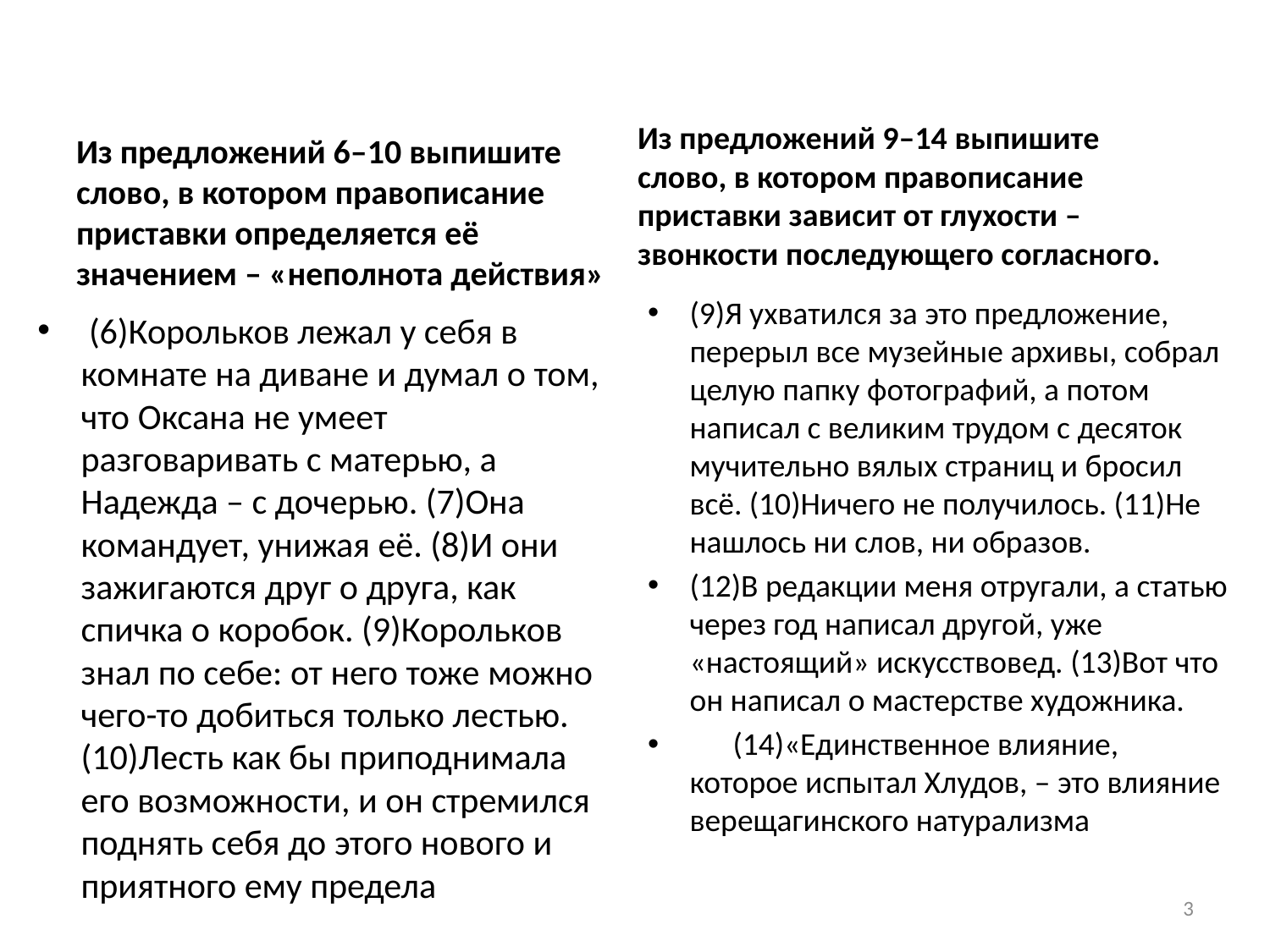

#

Из предложений 9–14 выпишите слово, в котором правописание приставки зависит от глухости – звонкости последующего согласного.

Из предложений 6–10 выпишите слово, в котором правописание приставки определяется её значением – «неполнота действия»

(9)Я ухватился за это предложение, перерыл все музейные архивы, собрал целую папку фотографий, а потом написал с великим трудом с десяток мучительно вялых страниц и бросил всё. (10)Ничего не получилось. (11)Не нашлось ни слов, ни образов.
(12)В редакции меня отругали, а статью через год написал другой, уже «настоящий» искусствовед. (13)Вот что он написал о мастерстве художника.
      (14)«Единственное влияние, которое испытал Хлудов, – это влияние верещагинского натурализма

 (6)Корольков лежал у себя в комнате на диване и думал о том, что Оксана не умеет разговаривать с матерью, а Надежда – с дочерью. (7)Она командует, унижая её. (8)И они зажигаются друг о друга, как спичка о коробок. (9)Корольков знал по себе: от него тоже можно чего-то добиться только лестью. (10)Лесть как бы приподнимала его возможности, и он стремился поднять себя до этого нового и приятного ему предела
3